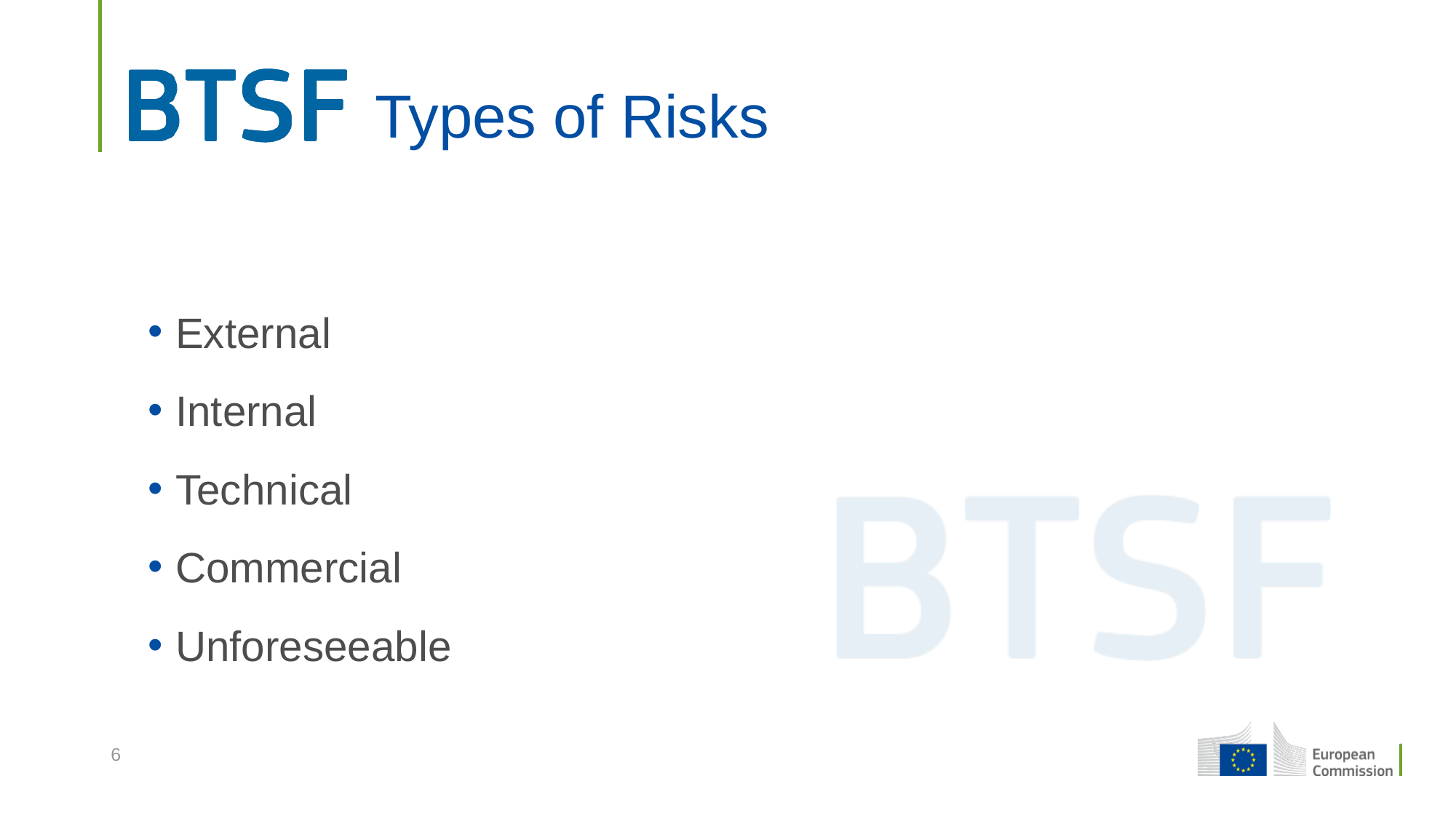

# Types of Risks
External
Internal
Technical
Commercial
Unforeseeable
6